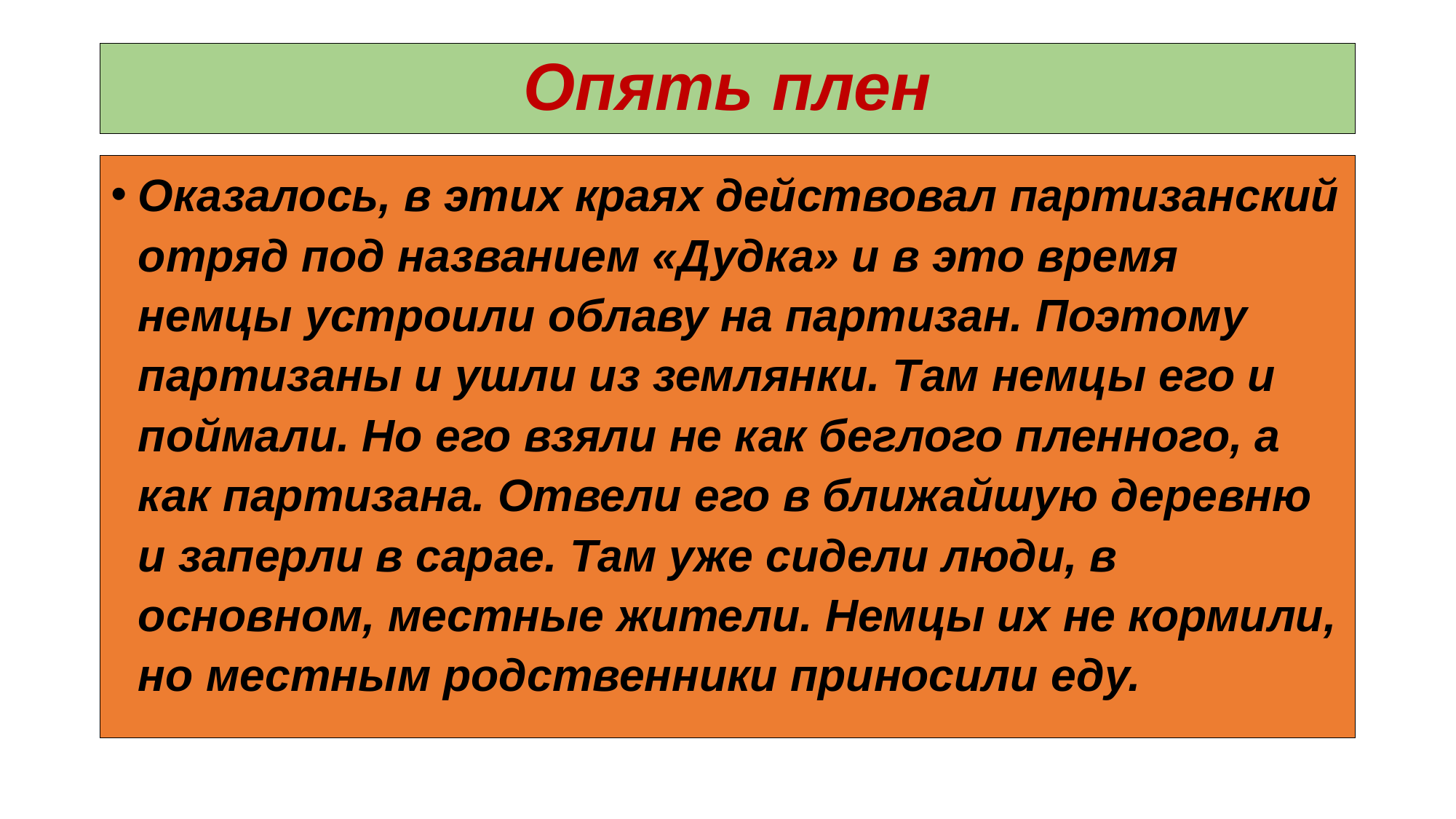

# Опять плен
Оказалось, в этих краях действовал партизанский отряд под названием «Дудка» и в это время немцы устроили облаву на партизан. Поэтому партизаны и ушли из землянки. Там немцы его и поймали. Но его взяли не как беглого пленного, а как партизана. Отвели его в ближайшую деревню и заперли в сарае. Там уже сидели люди, в основном, местные жители. Немцы их не кормили, но местным родственники приносили еду.